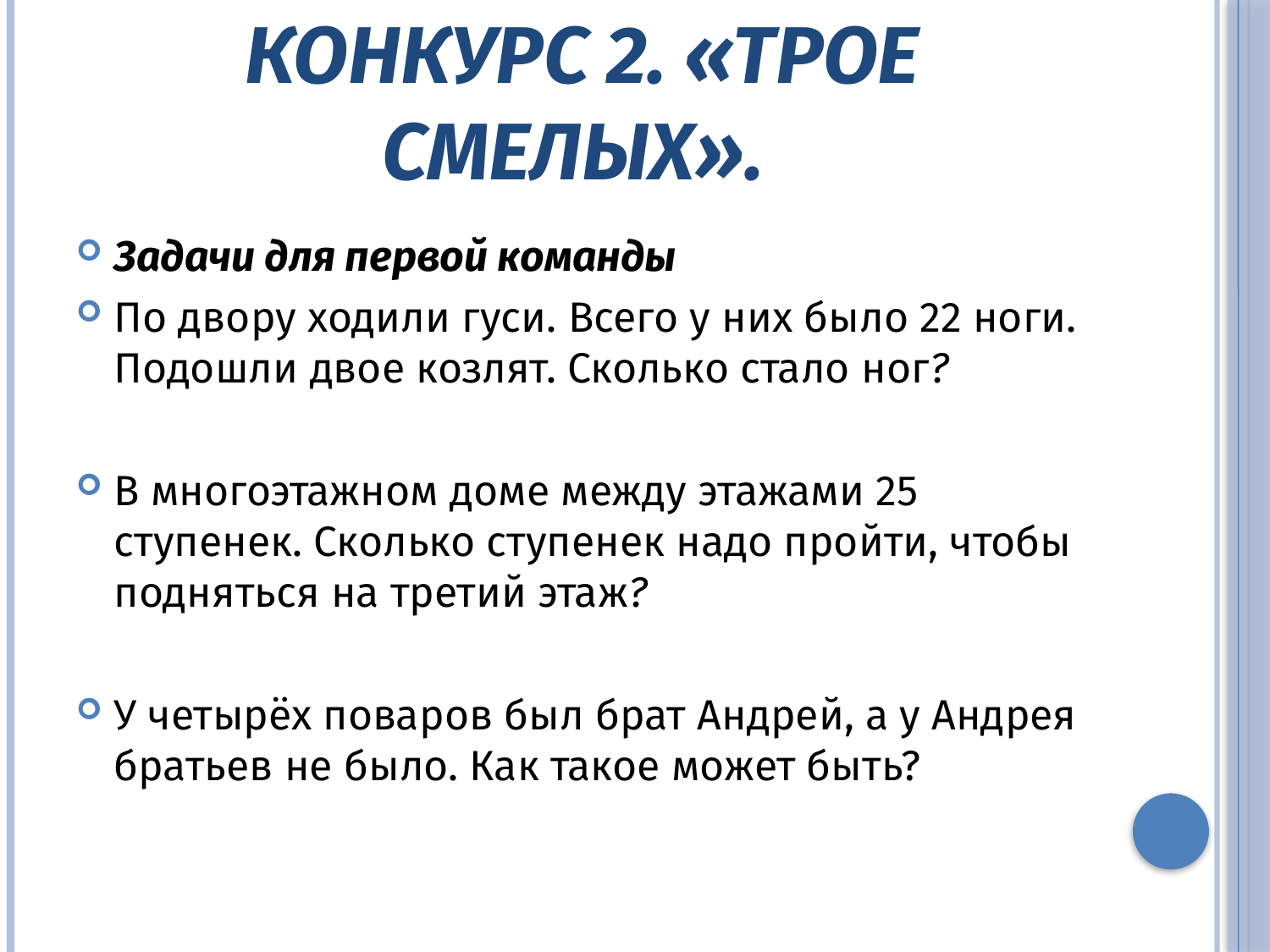

# Конкурс 2. «Трое смелых».
Задачи для первой команды
По двору ходили гуси. Всего у них было 22 ноги. Подошли двое козлят. Сколько стало ног?

В многоэтажном доме между этажами 25 ступенек. Сколько ступенек надо пройти, чтобы подняться на третий этаж?

У четырёх поваров был брат Андрей, а у Андрея братьев не было. Как такое может быть?